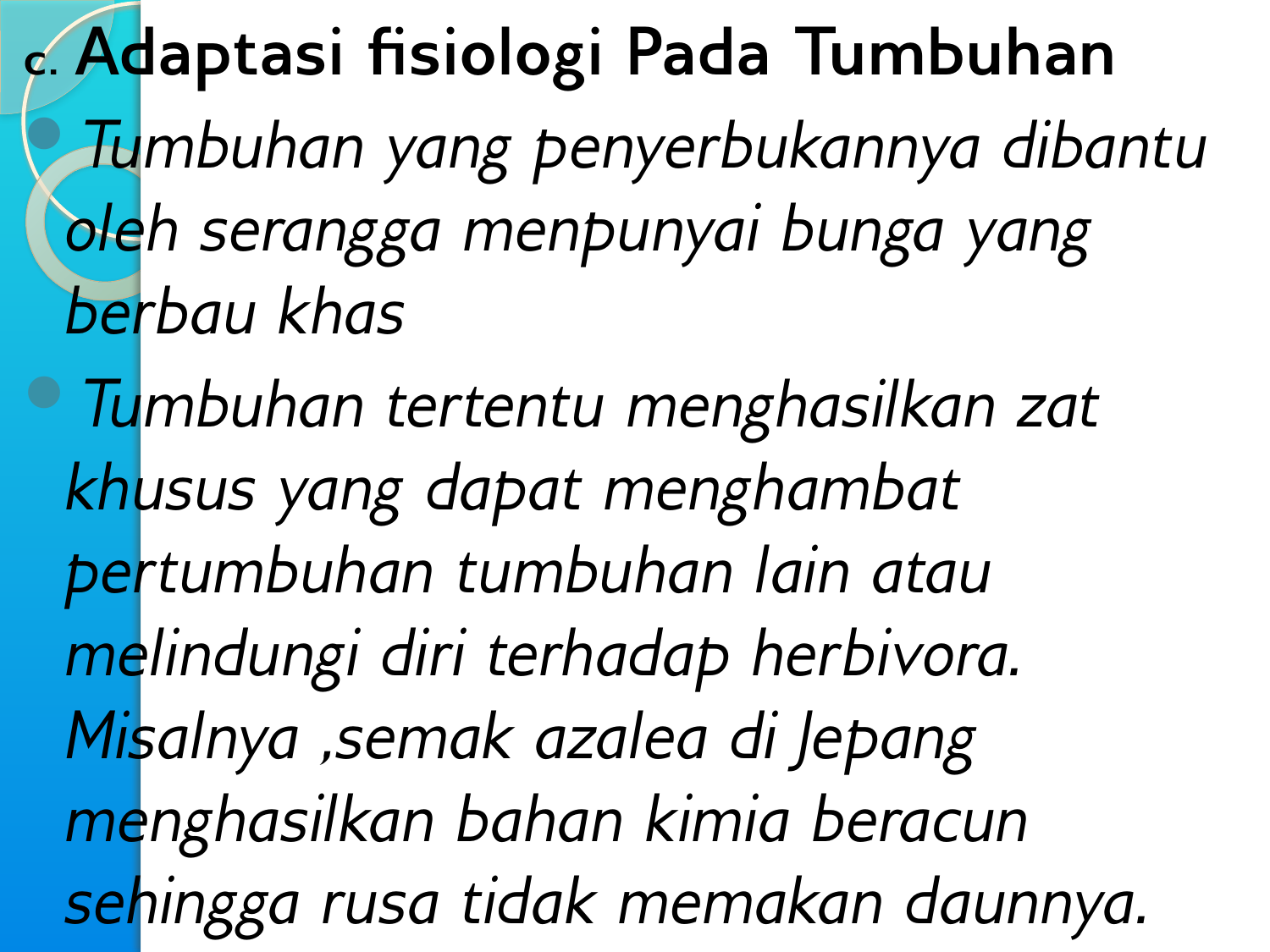

c. Adaptasi fisiologi Pada Tumbuhan
Tumbuhan yang penyerbukannya dibantu oleh serangga menpunyai bunga yang berbau khas
Tumbuhan tertentu menghasilkan zat khusus yang dapat menghambat pertumbuhan tumbuhan lain atau melindungi diri terhadap herbivora. Misalnya ,semak azalea di Jepang menghasilkan bahan kimia beracun sehingga rusa tidak memakan daunnya.